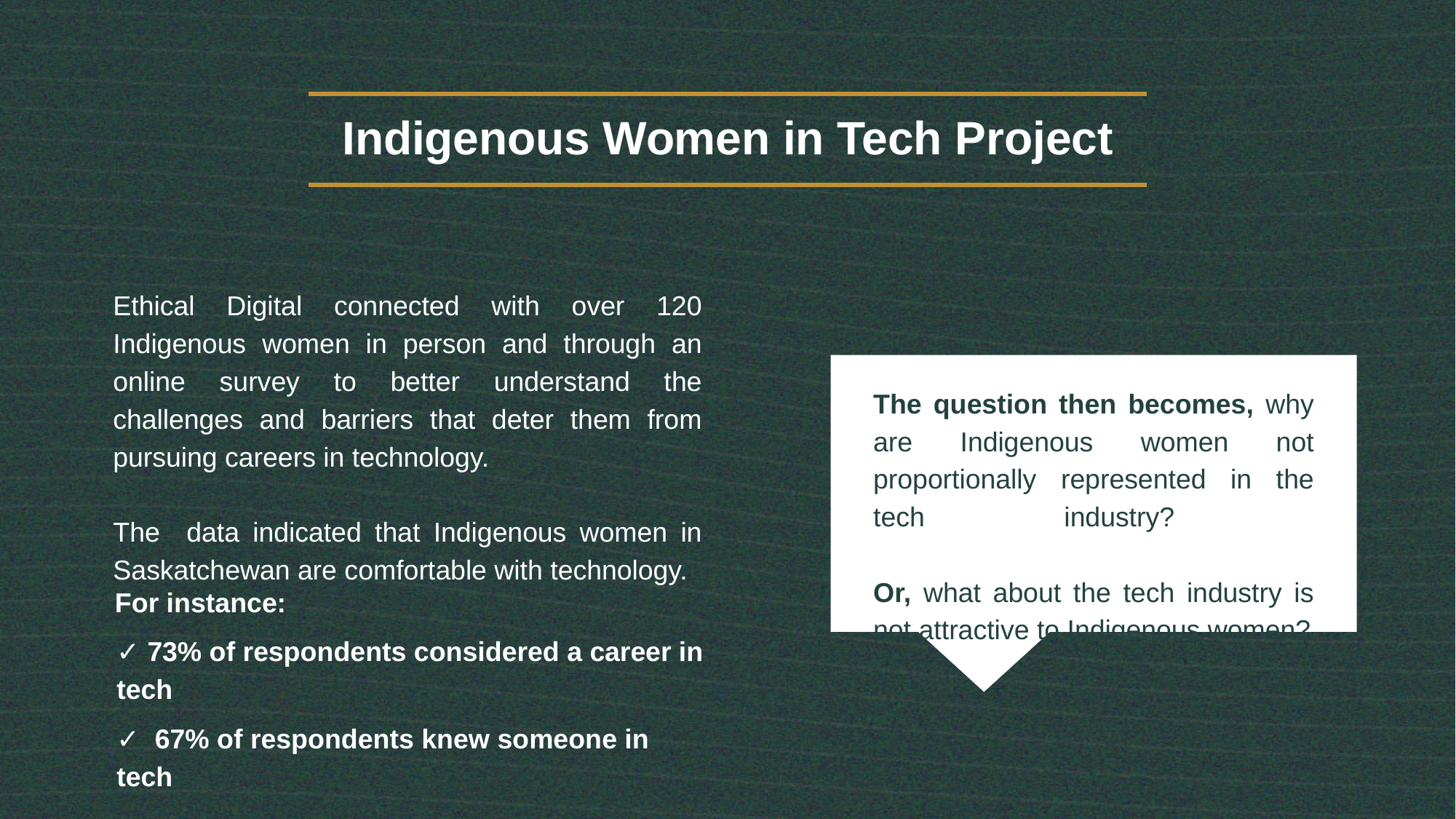

# Indigenous Women in Tech Project
Ethical Digital connected with over 120 Indigenous women in person and through an online survey to better understand the challenges and barriers that deter them from pursuing careers in technology.

The  data indicated that Indigenous women in Saskatchewan are comfortable with technology.

The question then becomes, why are Indigenous women not proportionally represented in the tech industry?
Or, what about the tech industry is not attractive to Indigenous women?
For instance:
✓ 73% of respondents considered a career in tech
✓  67% of respondents knew someone in tech